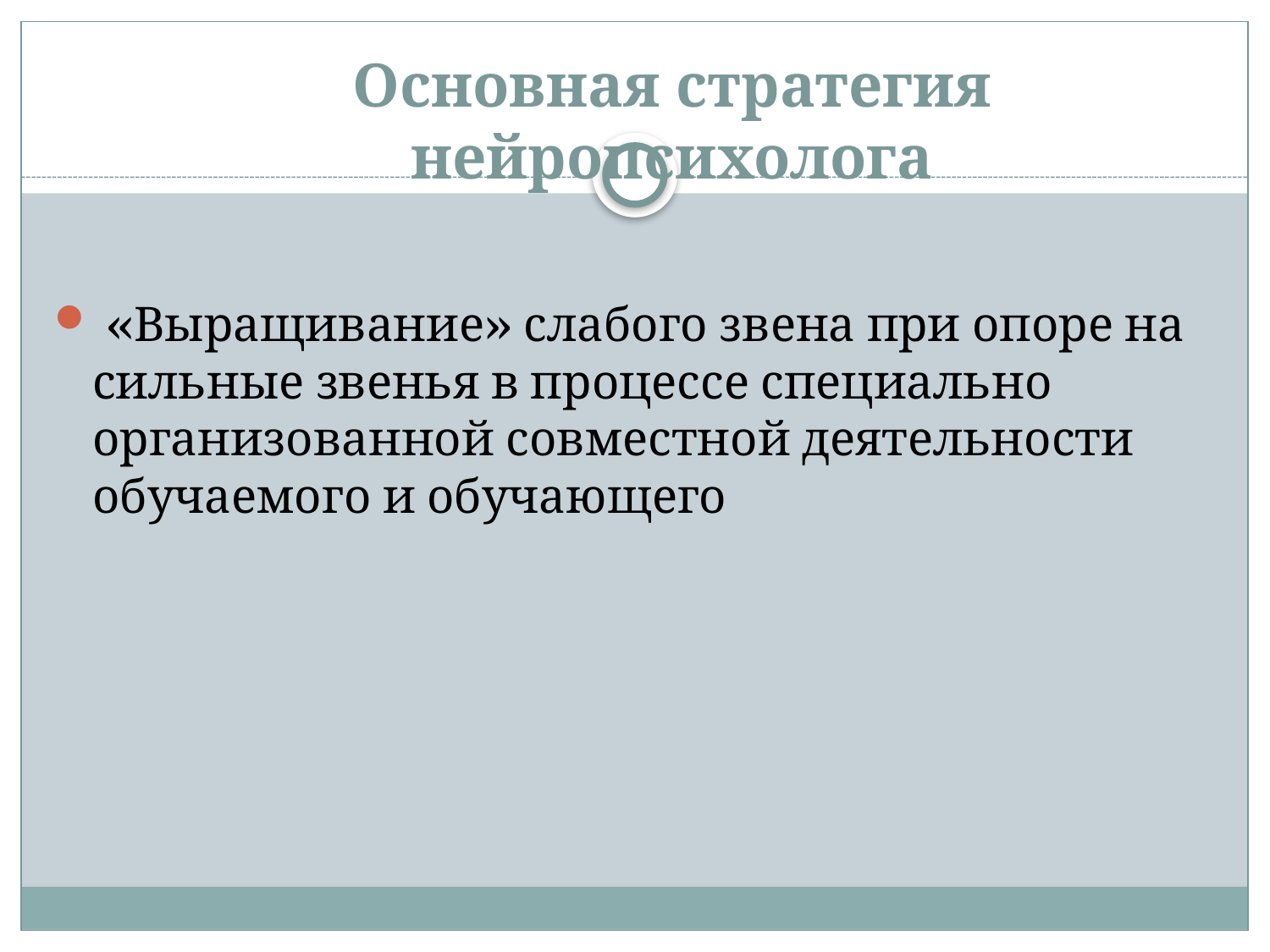

# Основная стратегия нейропсихолога
 «Выращивание» слабого звена при опоре на сильные звенья в процессе специально организованной совместной деятельности обучаемого и обучающего